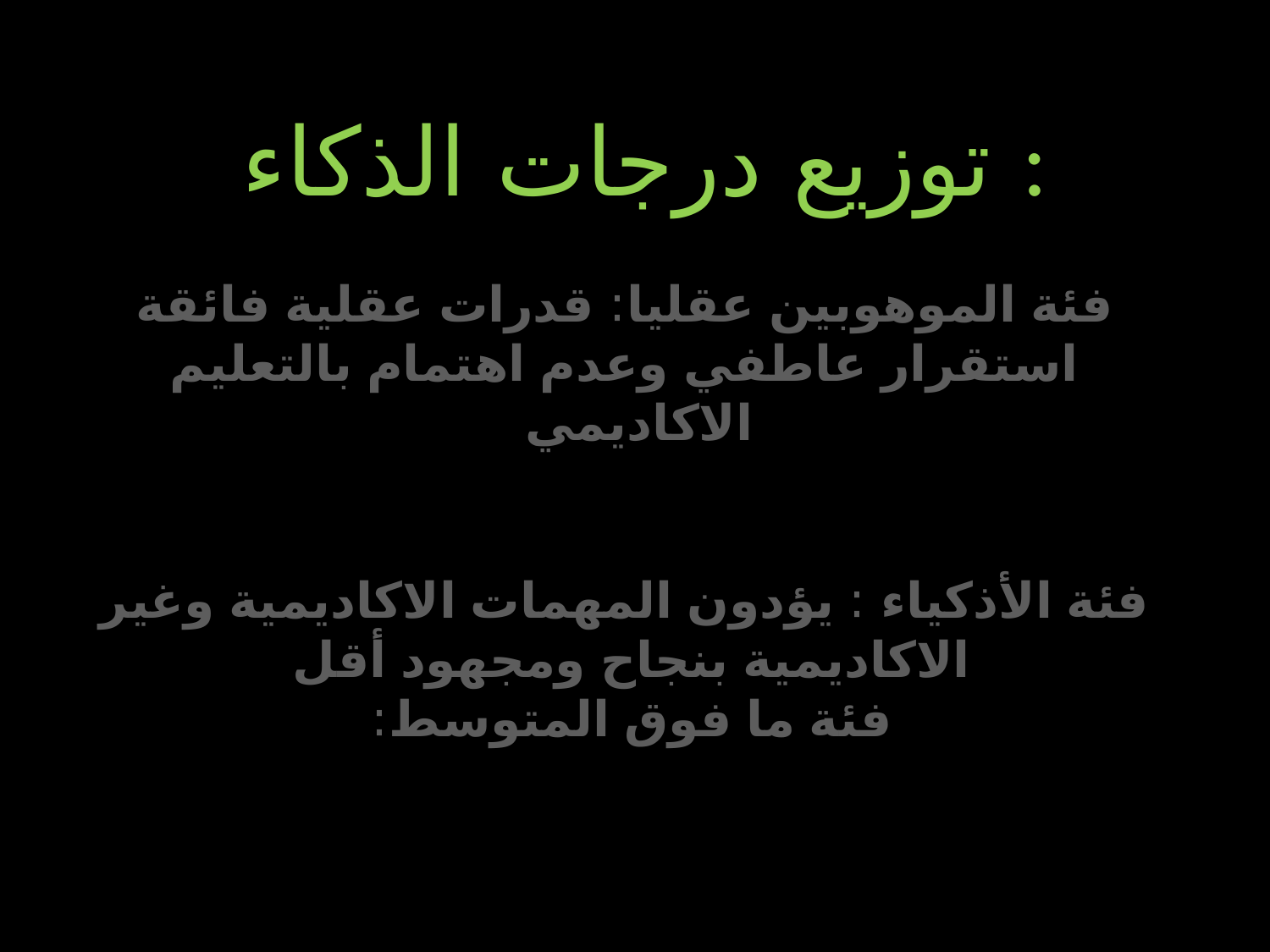

توزيع درجات الذكاء :

# فئة الموهوبين عقليا: قدرات عقلية فائقة استقرار عاطفي وعدم اهتمام بالتعليم الاكاديمي فئة الأذكياء : يؤدون المهمات الاكاديمية وغير الاكاديمية بنجاح ومجهود أقل فئة ما فوق المتوسط: